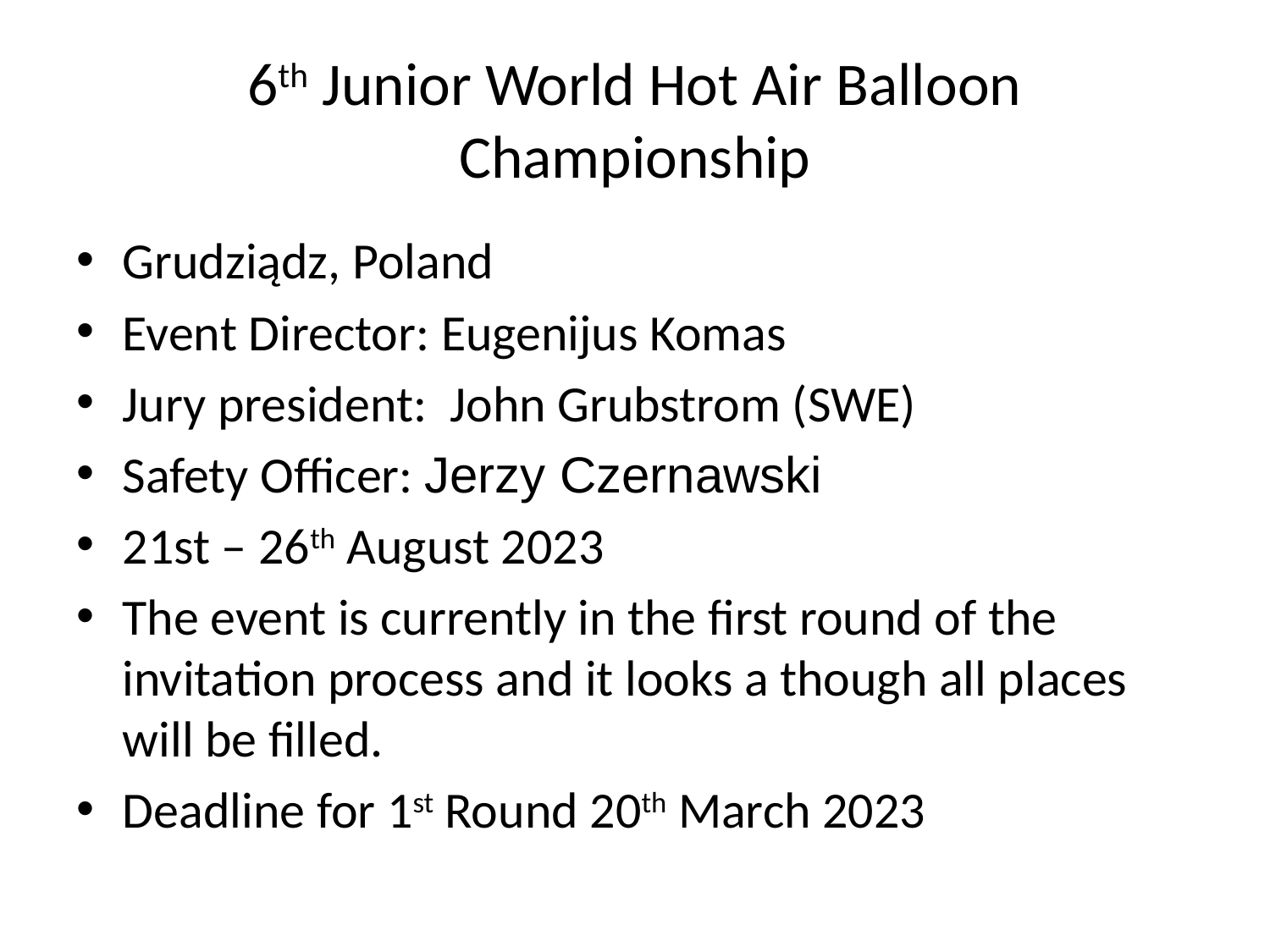

# 6th Junior World Hot Air Balloon Championship
Grudziądz, Poland
Event Director: Eugenijus Komas
Jury president:  John Grubstrom (SWE)
Safety Officer: Jerzy Czernawski
21st – 26th August 2023
The event is currently in the first round of the invitation process and it looks a though all places will be filled.
Deadline for 1st Round 20th March 2023